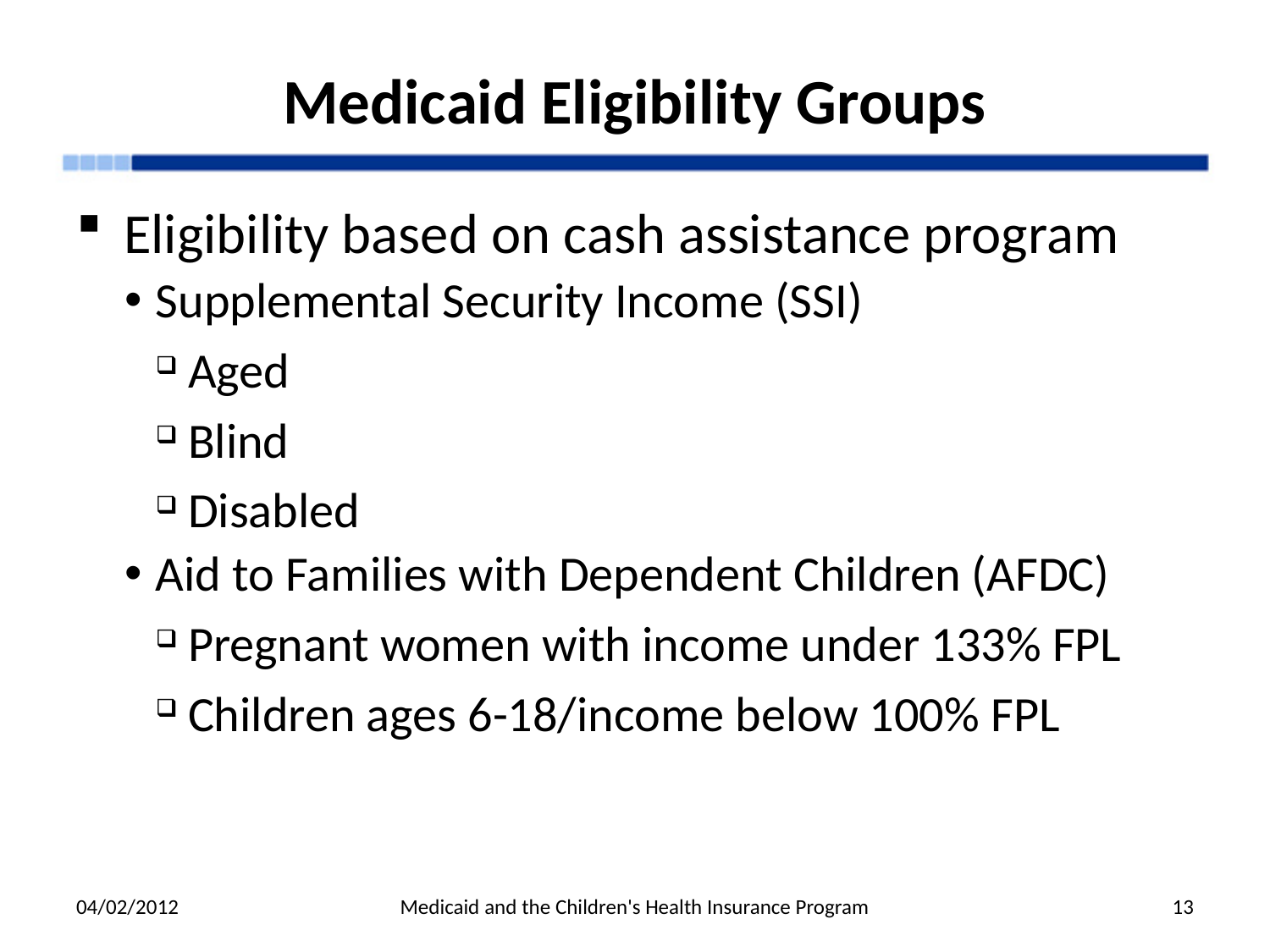

# Medicaid Eligibility Groups
Eligibility based on cash assistance program
Supplemental Security Income (SSI)
Aged
Blind
Disabled
Aid to Families with Dependent Children (AFDC)
Pregnant women with income under 133% FPL
Children ages 6-18/income below 100% FPL

04/02/2012
Medicaid and the Children's Health Insurance Program
13